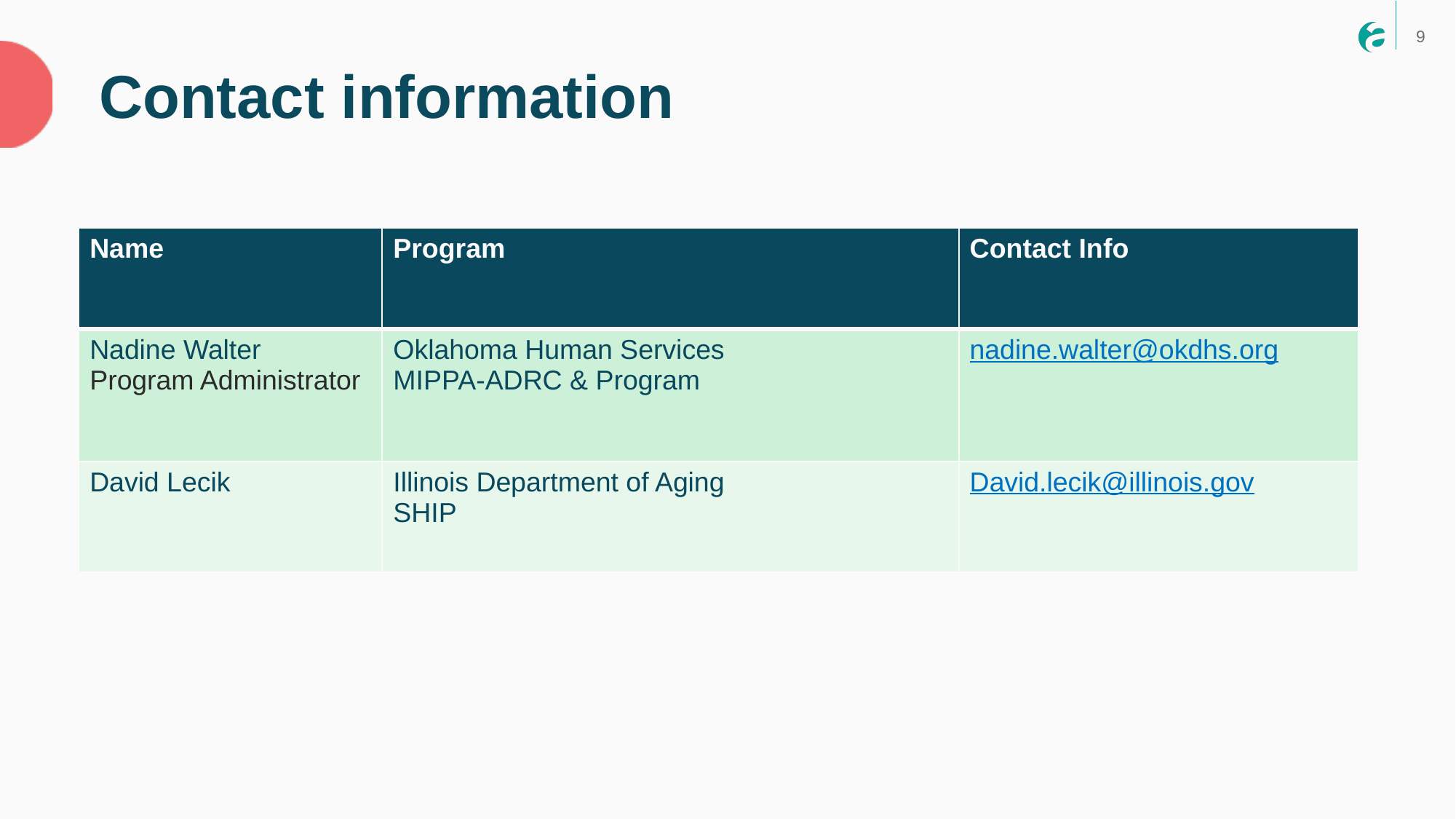

9
Contact information
| Name | Program | Contact Info |
| --- | --- | --- |
| Nadine Walter Program Administrator | Oklahoma Human Services MIPPA-ADRC & Program | nadine.walter@okdhs.org |
| David Lecik | Illinois Department of Aging SHIP | David.lecik@illinois.gov |